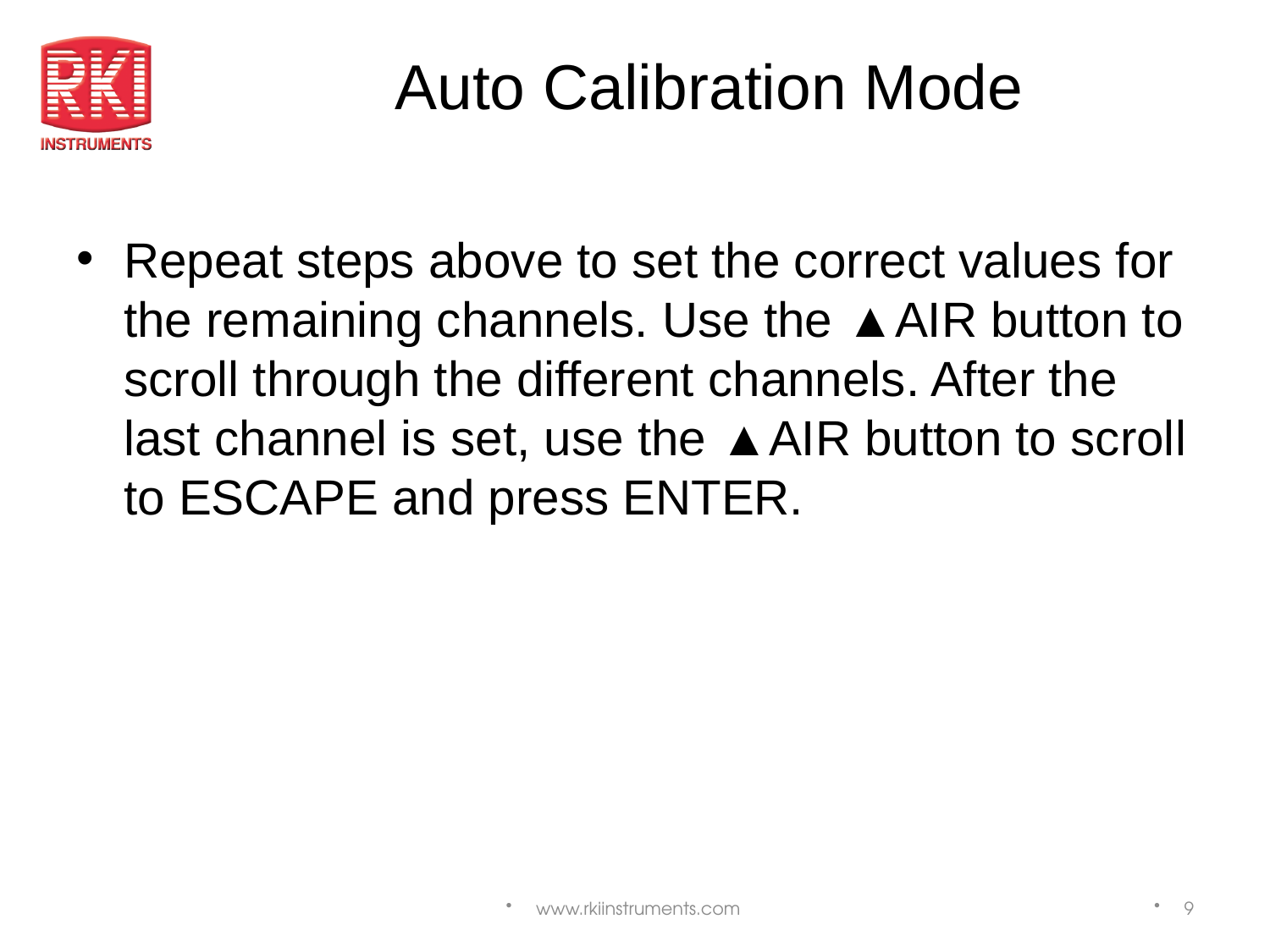

# Auto Calibration Mode
Repeat steps above to set the correct values for the remaining channels. Use the ▲AIR button to scroll through the different channels. After the last channel is set, use the ▲AIR button to scroll to ESCAPE and press ENTER.

www.rkiinstruments.com
9